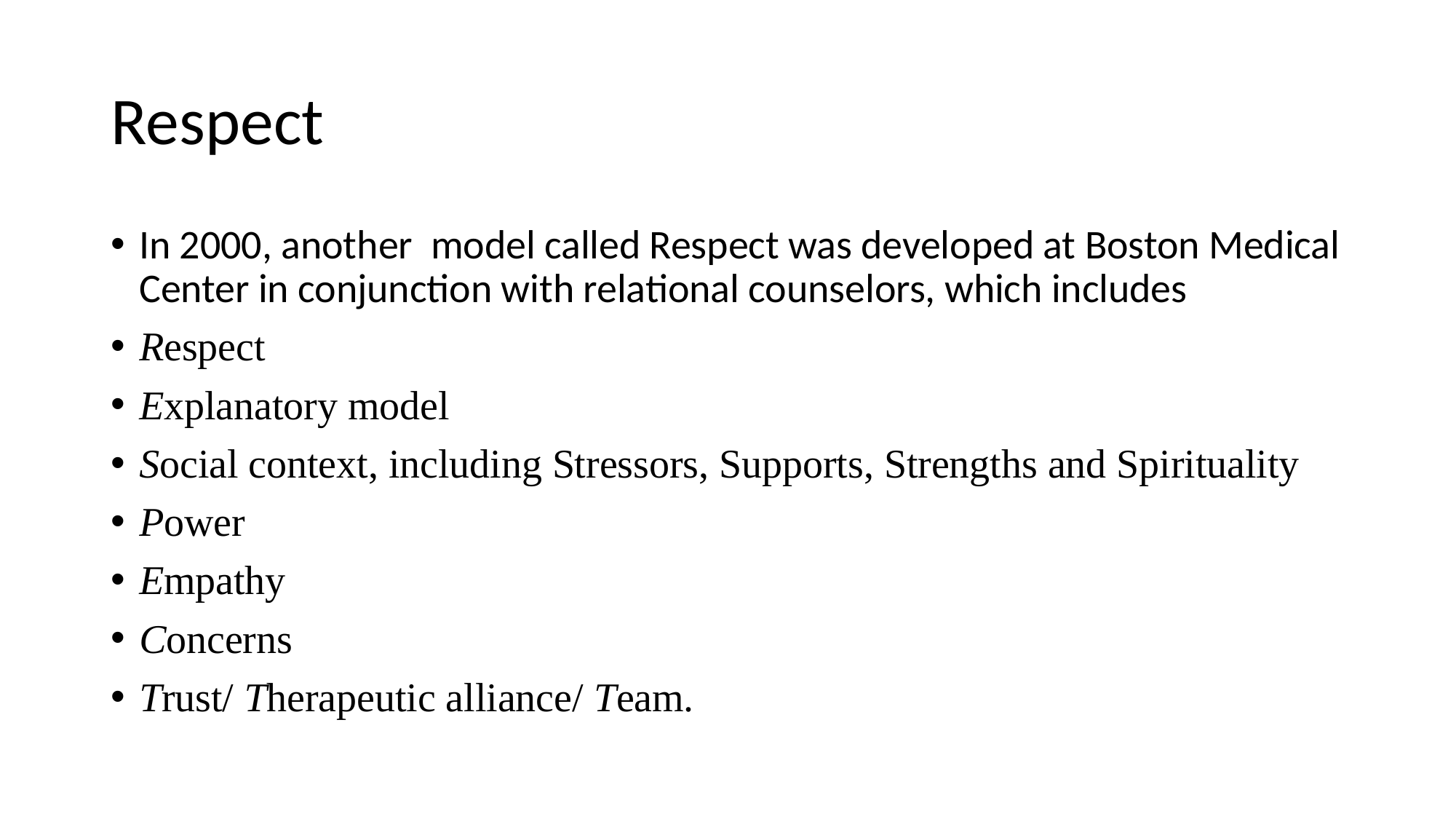

# Respect
In 2000, another  model called Respect was developed at Boston Medical Center in conjunction with relational counselors, which includes
Respect
Explanatory model
Social context, including Stressors, Supports, Strengths and Spirituality
Power
Empathy
Concerns
Trust/ Therapeutic alliance/ Team.